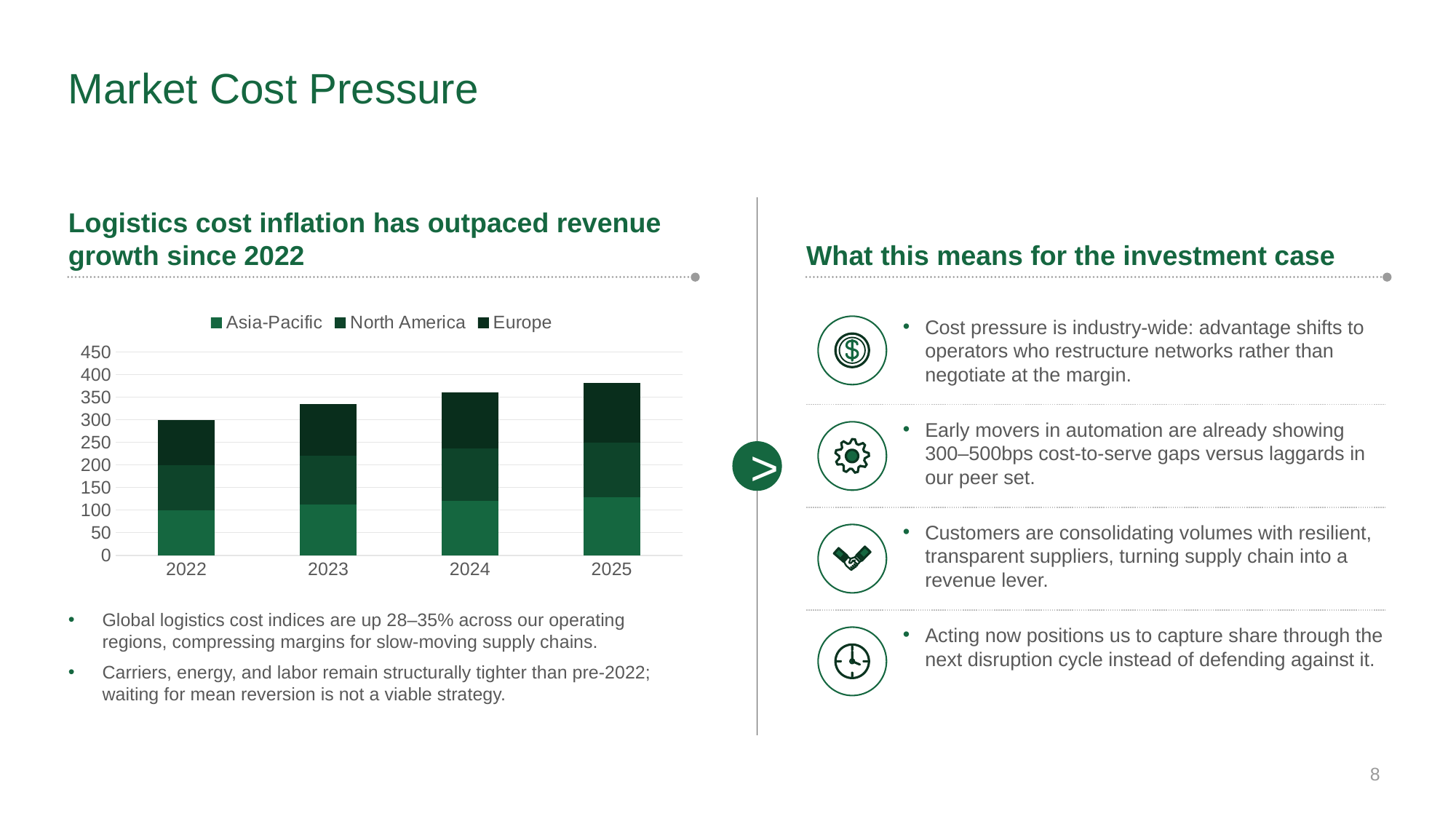

# Market Cost Pressure
Logistics cost inflation has outpaced revenue growth since 2022
What this means for the investment case

### Chart

| Category | Asia-Pacific | North America | Europe |
|---|---|---|---|
| 2022 | 100.0 | 100.0 | 100.0 |
| 2023 | 112.0 | 109.0 | 114.0 |
| 2024 | 121.0 | 115.0 | 124.0 |
| 2025 | 128.0 | 122.0 | 131.0 |
Cost pressure is industry-wide: advantage shifts to operators who restructure networks rather than negotiate at the margin.

Early movers in automation are already showing 300–500bps cost-to-serve gaps versus laggards in our peer set.

>
Customers are consolidating volumes with resilient, transparent suppliers, turning supply chain into a revenue lever.

Global logistics cost indices are up 28–35% across our operating regions, compressing margins for slow-moving supply chains.
Carriers, energy, and labor remain structurally tighter than pre-2022; waiting for mean reversion is not a viable strategy.
Acting now positions us to capture share through the next disruption cycle instead of defending against it.

8